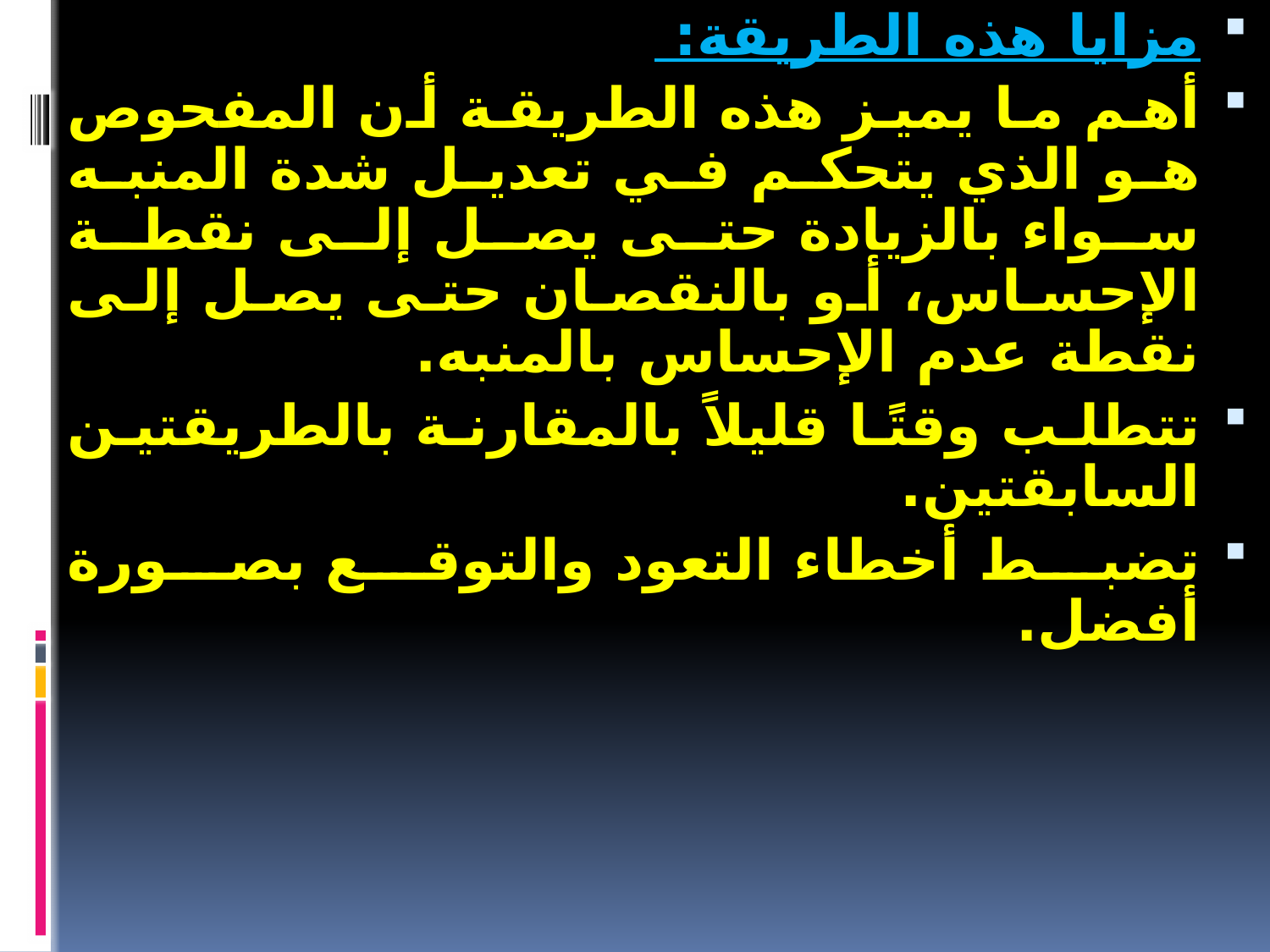

مزايا هذه الطريقة:
أهم ما يميز هذه الطريقة أن المفحوص هو الذي يتحكم في تعديل شدة المنبه سواء بالزيادة حتى يصل إلى نقطة الإحساس، أو بالنقصان حتى يصل إلى نقطة عدم الإحساس بالمنبه.
تتطلب وقتًا قليلاً بالمقارنة بالطريقتين السابقتين.
تضبط أخطاء التعود والتوقع بصورة أفضل.